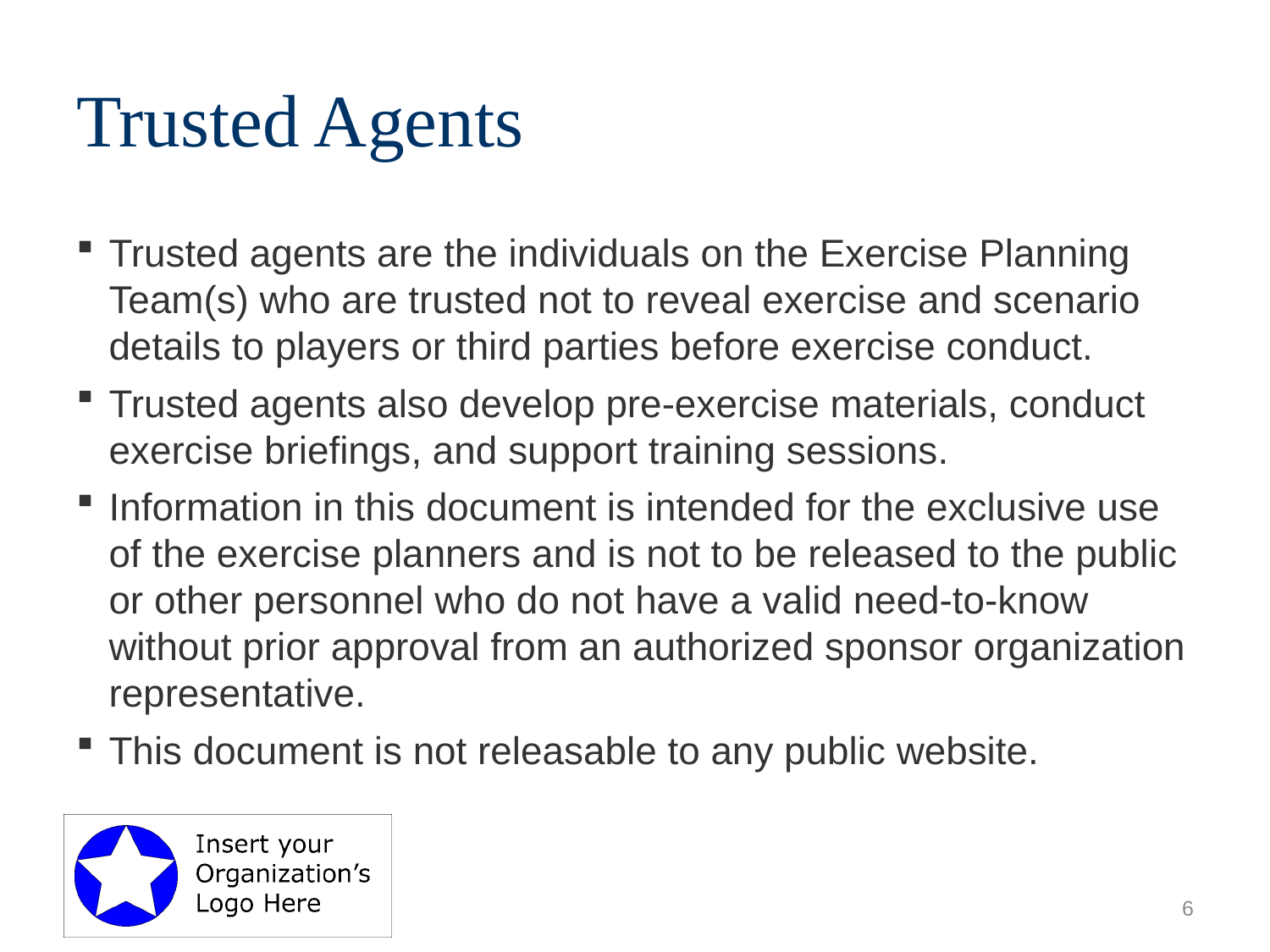

# Trusted Agents
Trusted agents are the individuals on the Exercise Planning Team(s) who are trusted not to reveal exercise and scenario details to players or third parties before exercise conduct.
Trusted agents also develop pre-exercise materials, conduct exercise briefings, and support training sessions.
Information in this document is intended for the exclusive use of the exercise planners and is not to be released to the public or other personnel who do not have a valid need-to-know without prior approval from an authorized sponsor organization representative.
This document is not releasable to any public website.
6